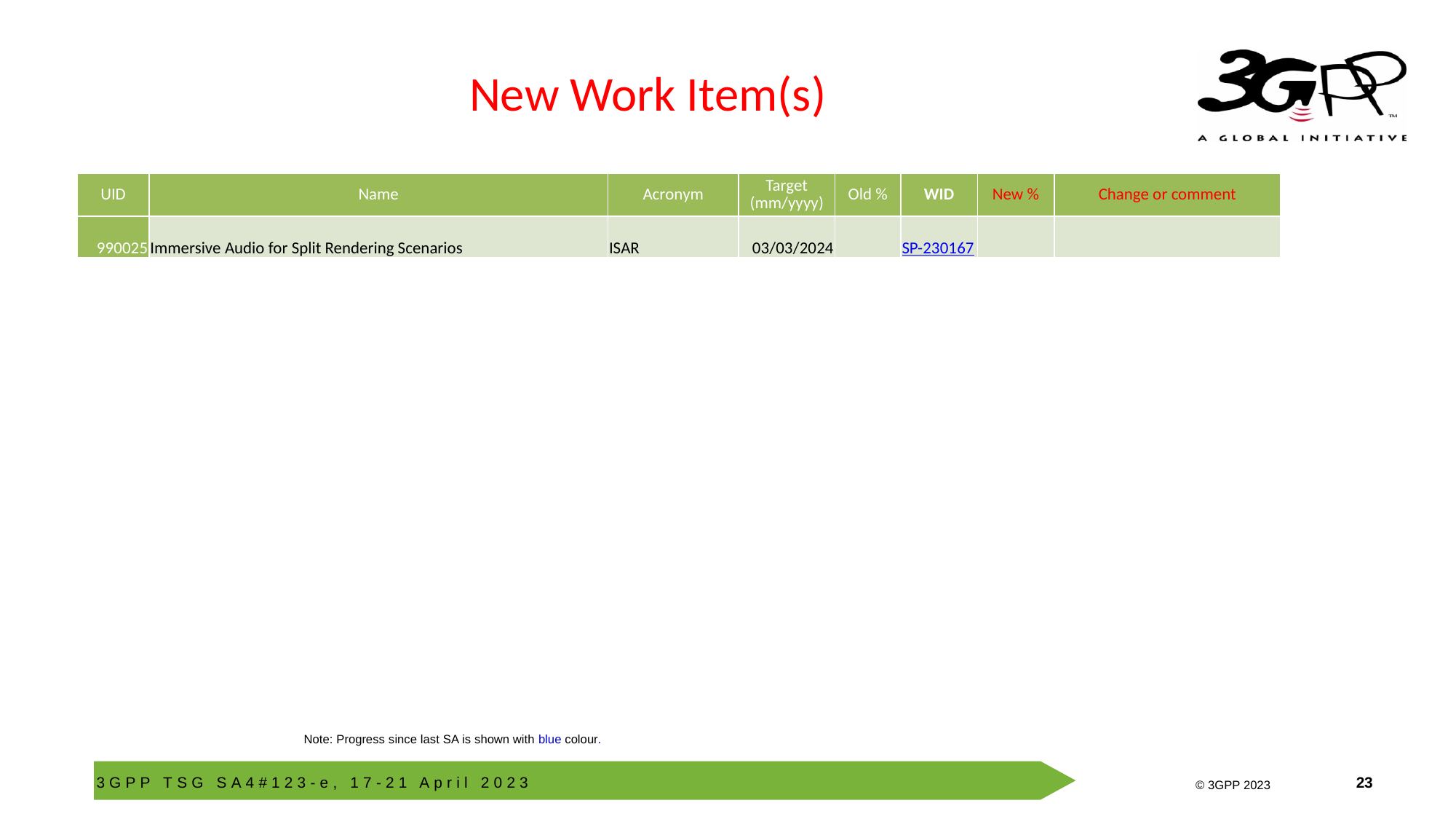

# New Work Item(s)
| UID | Name | Acronym | Target (mm/yyyy) | Old % | WID | New % | Change or comment |
| --- | --- | --- | --- | --- | --- | --- | --- |
| 990025 | Immersive Audio for Split Rendering Scenarios | ISAR | 03/03/2024 |  | SP-230167 |  |  |
Note: Progress since last SA is shown with blue colour.